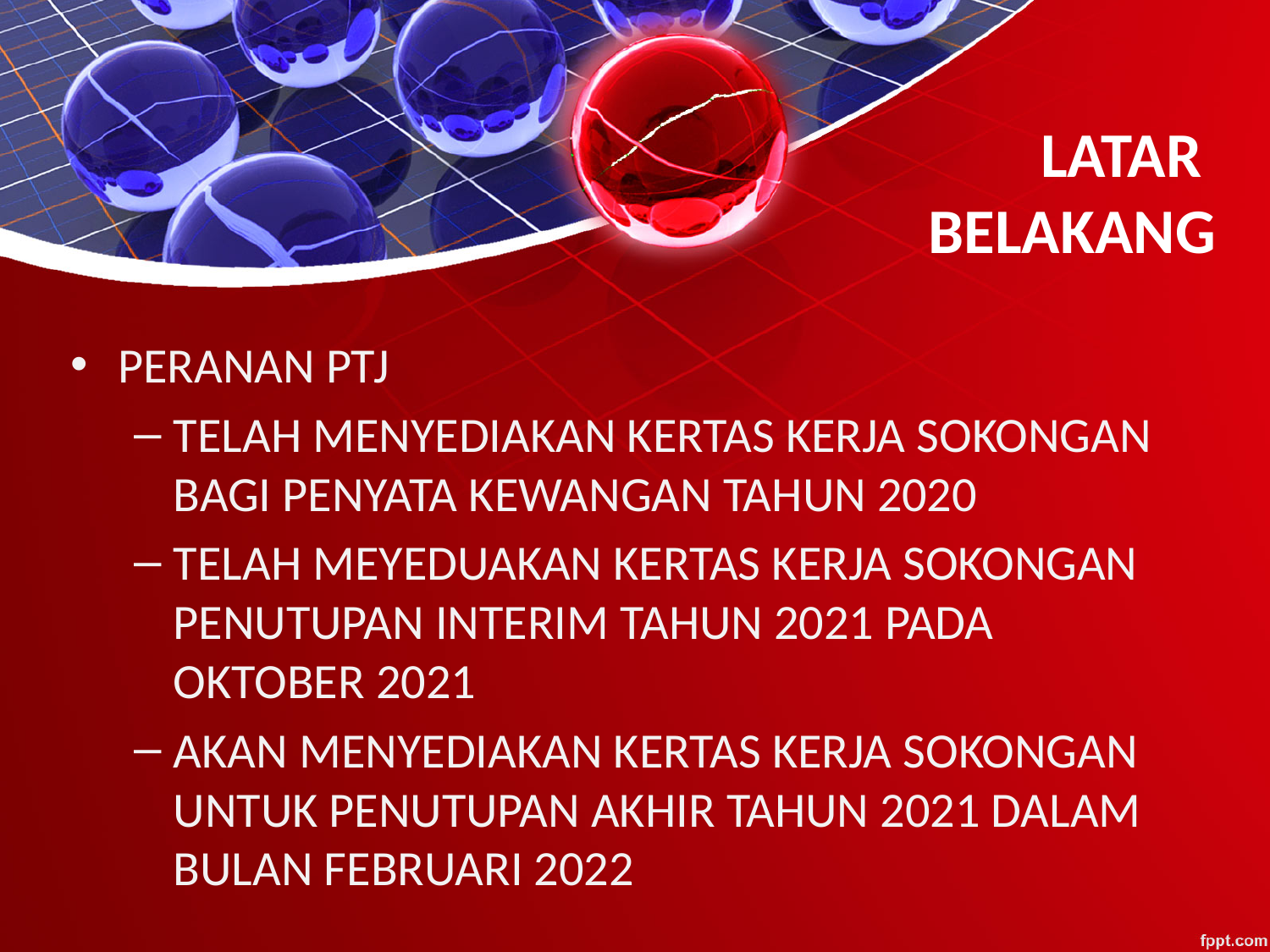

# LATAR BELAKANG
PERANAN PTJ
TELAH MENYEDIAKAN KERTAS KERJA SOKONGAN BAGI PENYATA KEWANGAN TAHUN 2020
TELAH MEYEDUAKAN KERTAS KERJA SOKONGAN PENUTUPAN INTERIM TAHUN 2021 PADA OKTOBER 2021
AKAN MENYEDIAKAN KERTAS KERJA SOKONGAN UNTUK PENUTUPAN AKHIR TAHUN 2021 DALAM BULAN FEBRUARI 2022